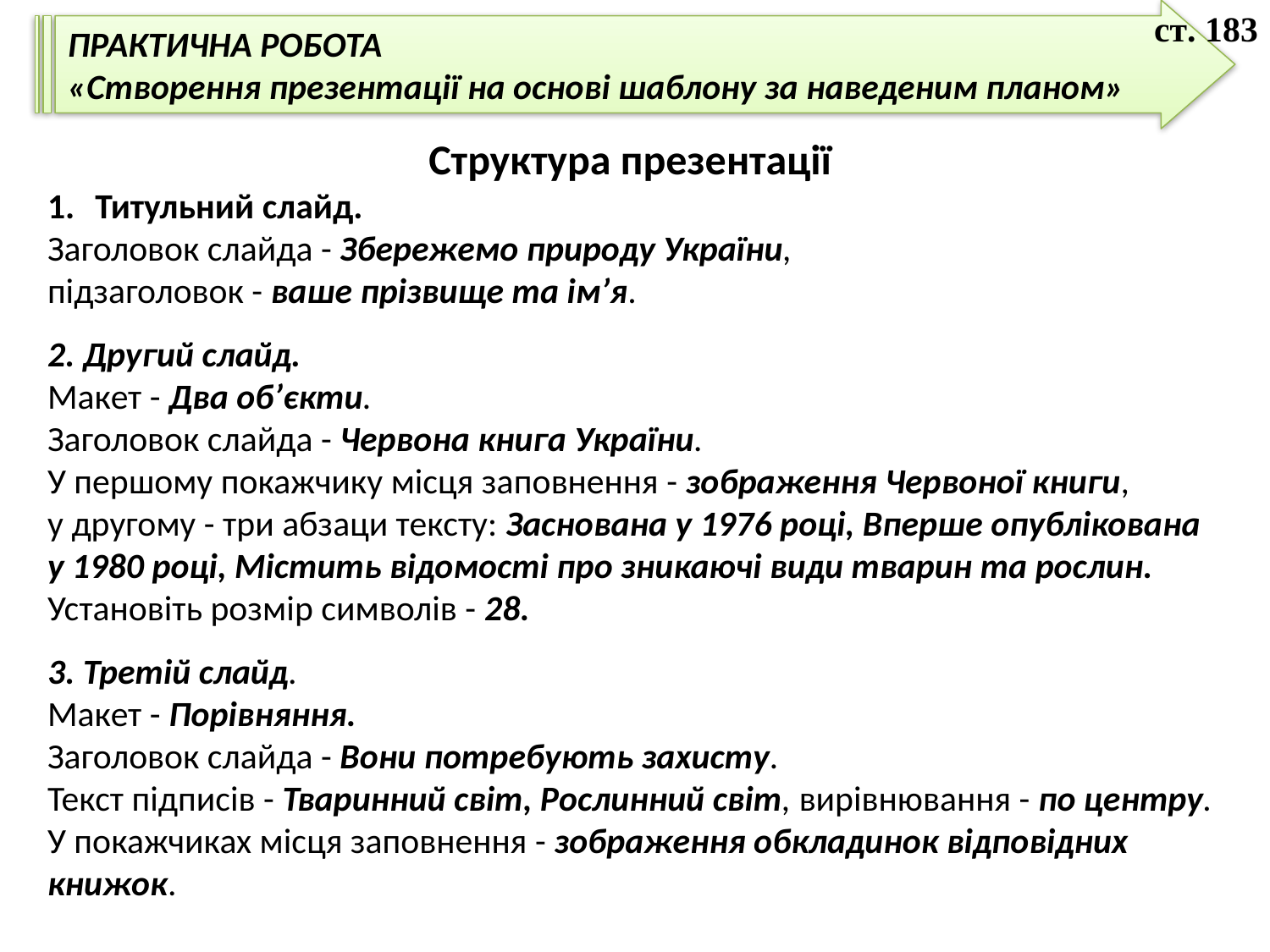

ПРАКТИЧНА РОБОТА
«Створення презентації на основі шаблону за наведеним планом»
cт. 183
Структура презентації
Титульний слайд.
Заголовок слайда - Збережемо природу України,
підзаголовок - ваше прізвище та ім’я.

2. Другий слайд.
Макет - Два об’єкти.
Заголовок слайда - Червона книга України.
У першому покажчику місця за­повнення - зображення Червоної книги,
у другому - три абзаци тексту: Заснована у 1976 році, Вперше опублікована у 1980 році, Містить відомості про зникаючі види тварин та рослин.
Установіть розмір символів - 28.

3. Третій слайд.
Макет - Порівняння.
Заголовок слайда - Вони потребують захисту.
Текст підписів - Тваринний світ, Рослинний світ, вирівнювання - по центру.
У по­кажчиках місця заповнення - зображення обкладинок відповідних книжок.